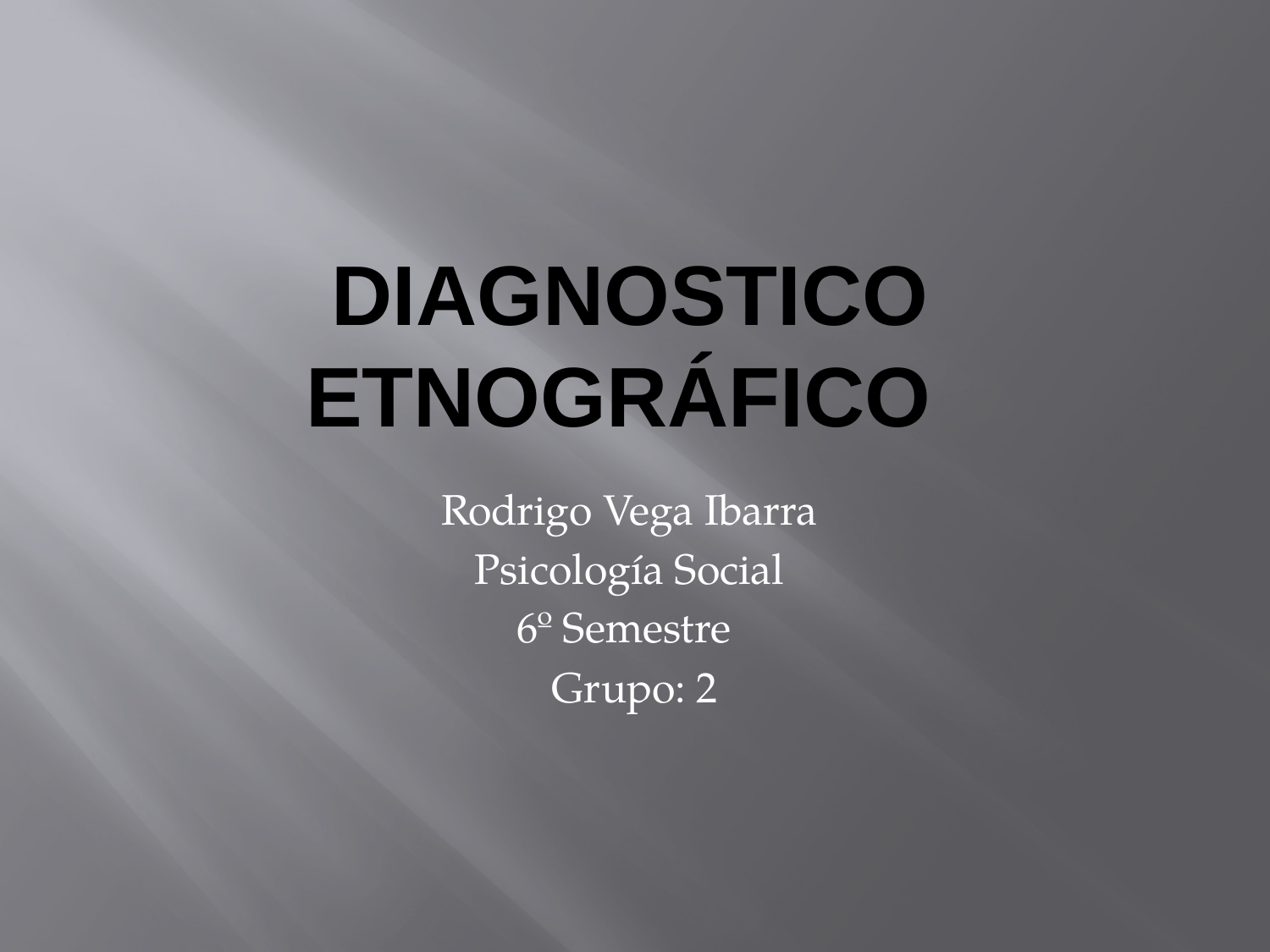

# Diagnostico Etnográfico
Rodrigo Vega Ibarra
Psicología Social
6º Semestre
 Grupo: 2